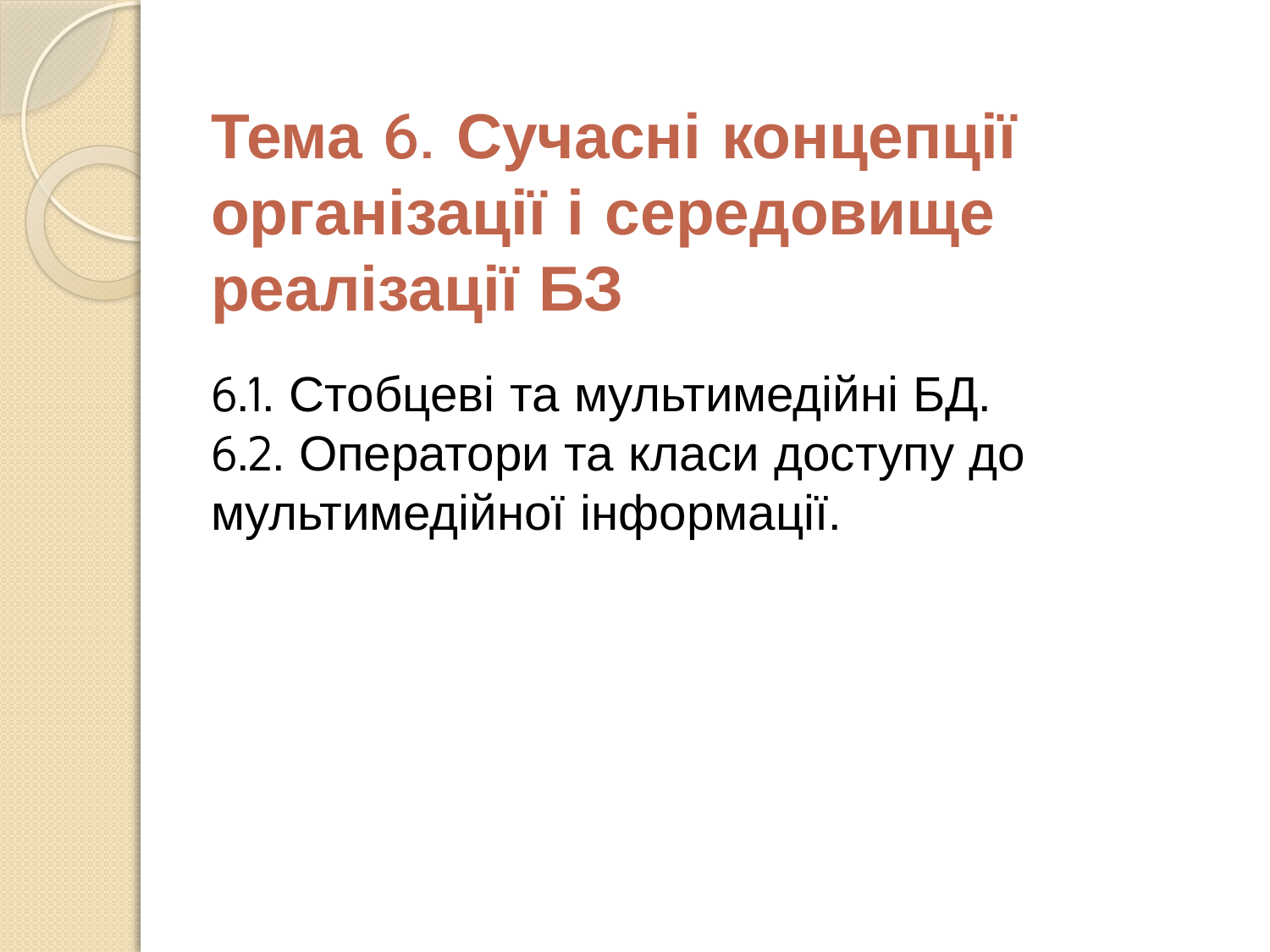

Тема 6. Сучасні концепції організації і середовище реалізації БЗ

6.1. Стобцеві та мультимедійні БД.
6.2. Оператори та класи доступу до мультимедійної інформації.